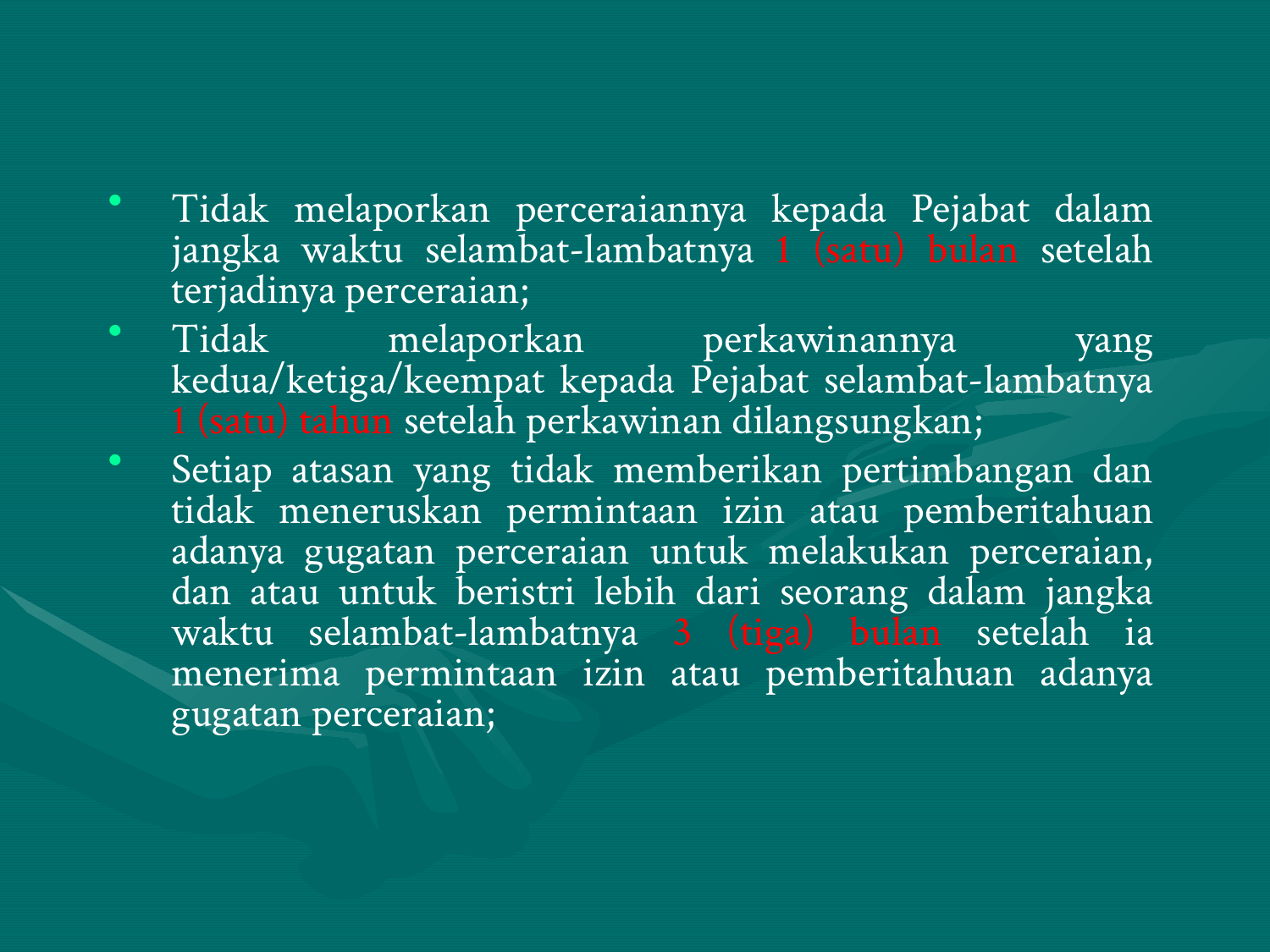

Tidak melaporkan perceraiannya kepada Pejabat dalam jangka waktu selambat-lambatnya 1 (satu) bulan setelah terjadinya perceraian;
Tidak melaporkan perkawinannya yang kedua/ketiga/keempat kepada Pejabat selambat-lambatnya 1 (satu) tahun setelah perkawinan dilangsungkan;
Setiap atasan yang tidak memberikan pertimbangan dan tidak meneruskan permintaan izin atau pemberitahuan adanya gugatan perceraian untuk melakukan perceraian, dan atau untuk beristri lebih dari seorang dalam jangka waktu selambat-lambatnya 3 (tiga) bulan setelah ia menerima permintaan izin atau pemberitahuan adanya gugatan perceraian;